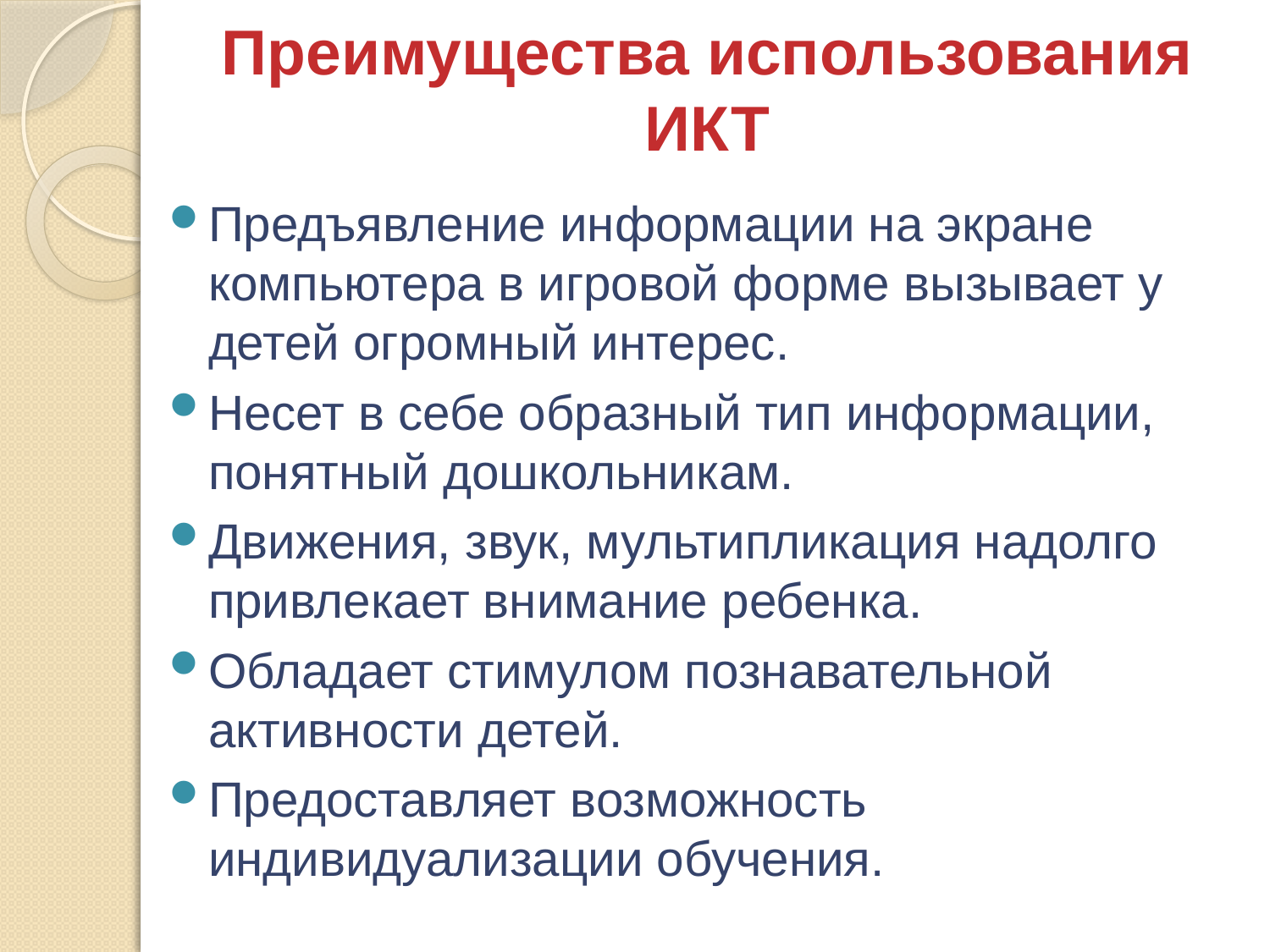

# Преимущества использования ИКТ
Предъявление информации на экране компьютера в игровой форме вызывает у детей огромный интерес.
Несет в себе образный тип информации, понятный дошкольникам.
Движения, звук, мультипликация надолго привлекает внимание ребенка.
Обладает стимулом познавательной активности детей.
Предоставляет возможность индивидуализации обучения.